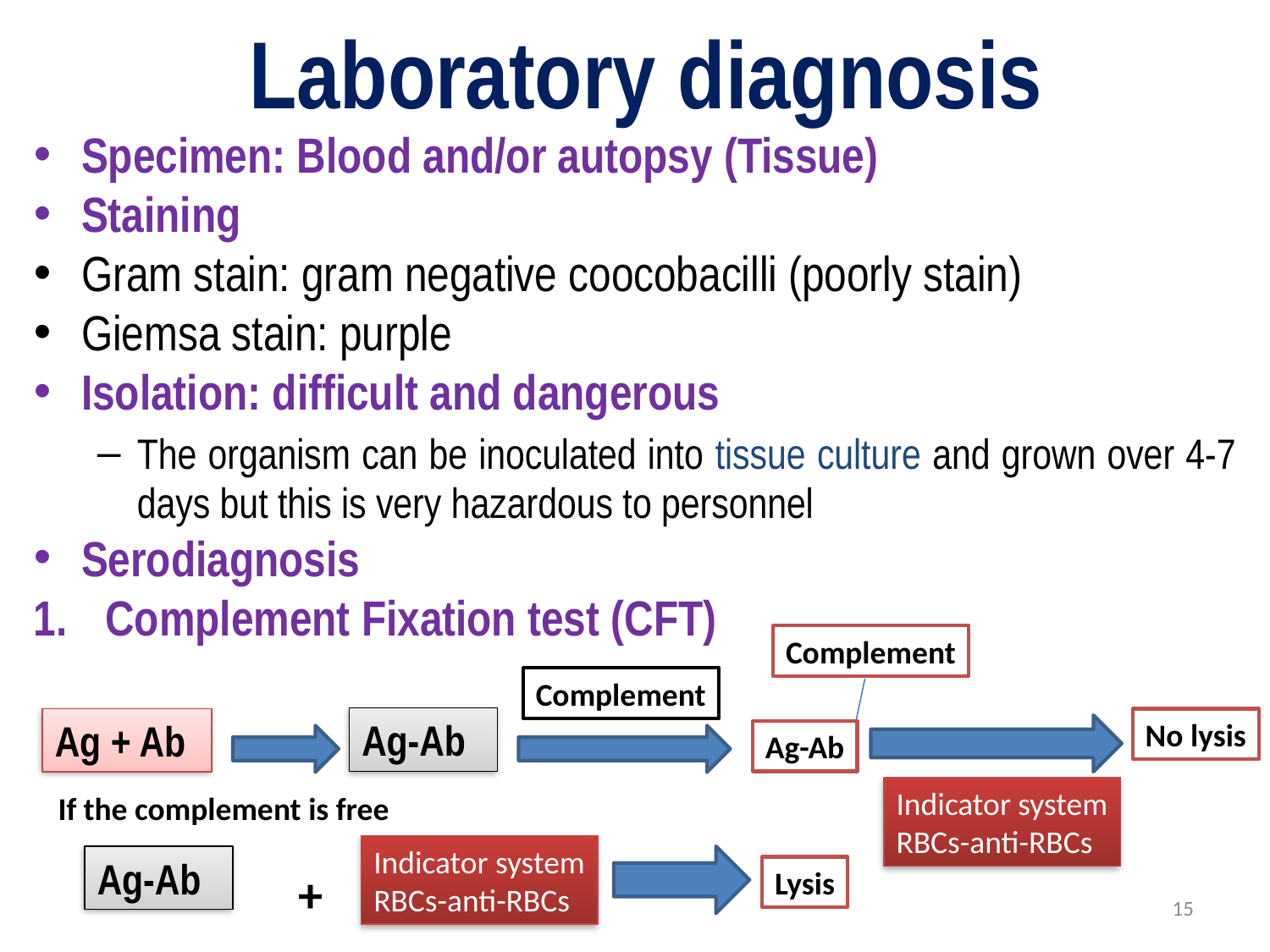

# Laboratory diagnosis
Specimen: Blood and/or autopsy (Tissue)
Staining
Gram stain: gram negative coocobacilli (poorly stain)
Giemsa stain: purple
Isolation: difficult and dangerous
The organism can be inoculated into tissue culture and grown over 4-7 days but this is very hazardous to personnel
Serodiagnosis
Complement Fixation test (CFT)
Complement
Complement
Ag-Ab
Ag + Ab
No lysis

Ag-Ab

Indicator system
RBCs-anti-RBCs
If the complement is free
Indicator system
RBCs-anti-RBCs
Ag-Ab

+
Lysis

15